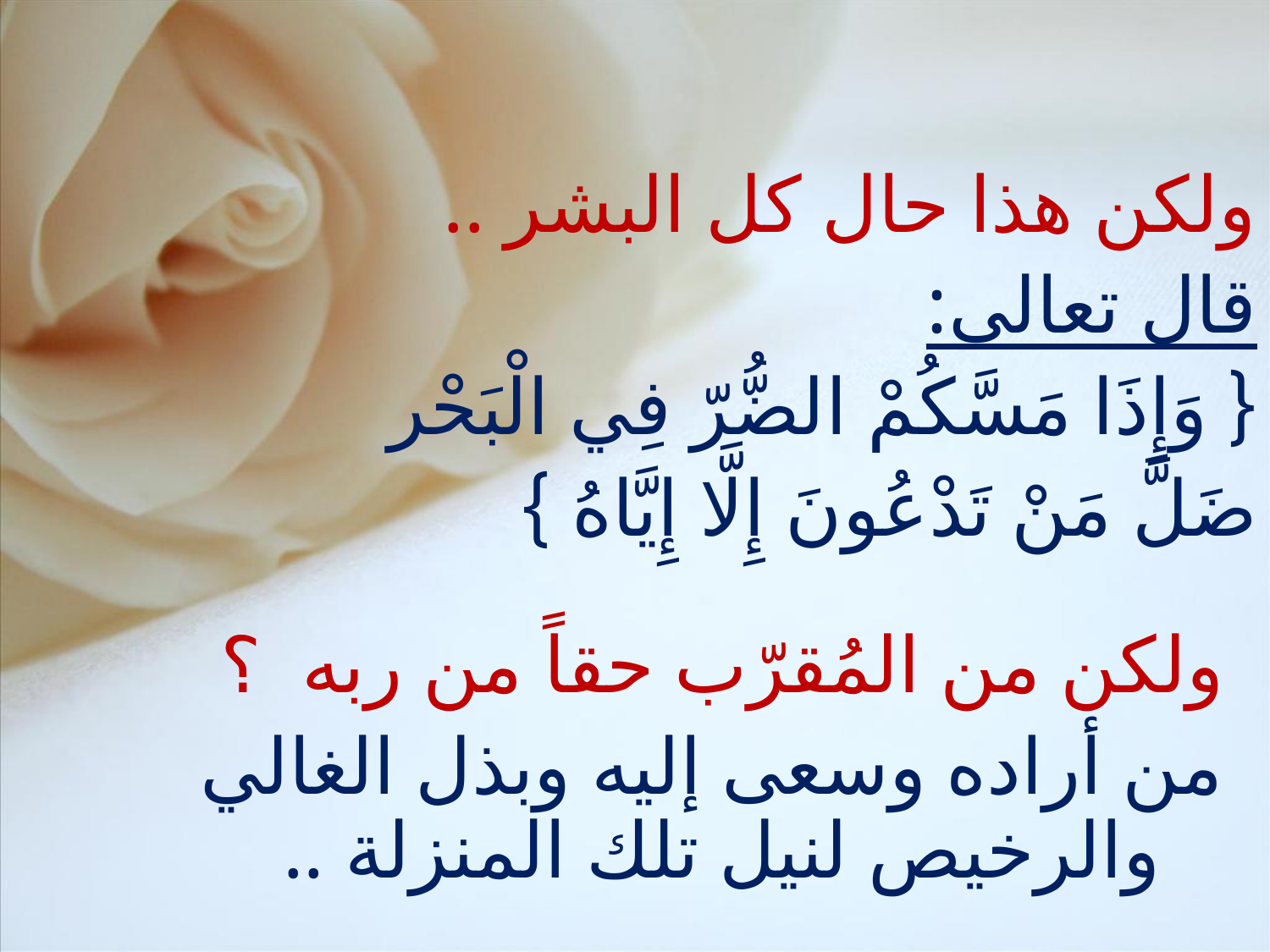

ولكن هذا حال كل البشر ..
قال تعالى:
{ وَإِذَا مَسَّكُمْ الضُّرّ فِي الْبَحْر
ضَلَّ مَنْ تَدْعُونَ إِلَّا إِيَّاهُ }

ولكن من المُقرّب حقاً من ربه  ؟
 من أراده وسعى إليه وبذل الغالي والرخيص لنيل تلك المنزلة ..